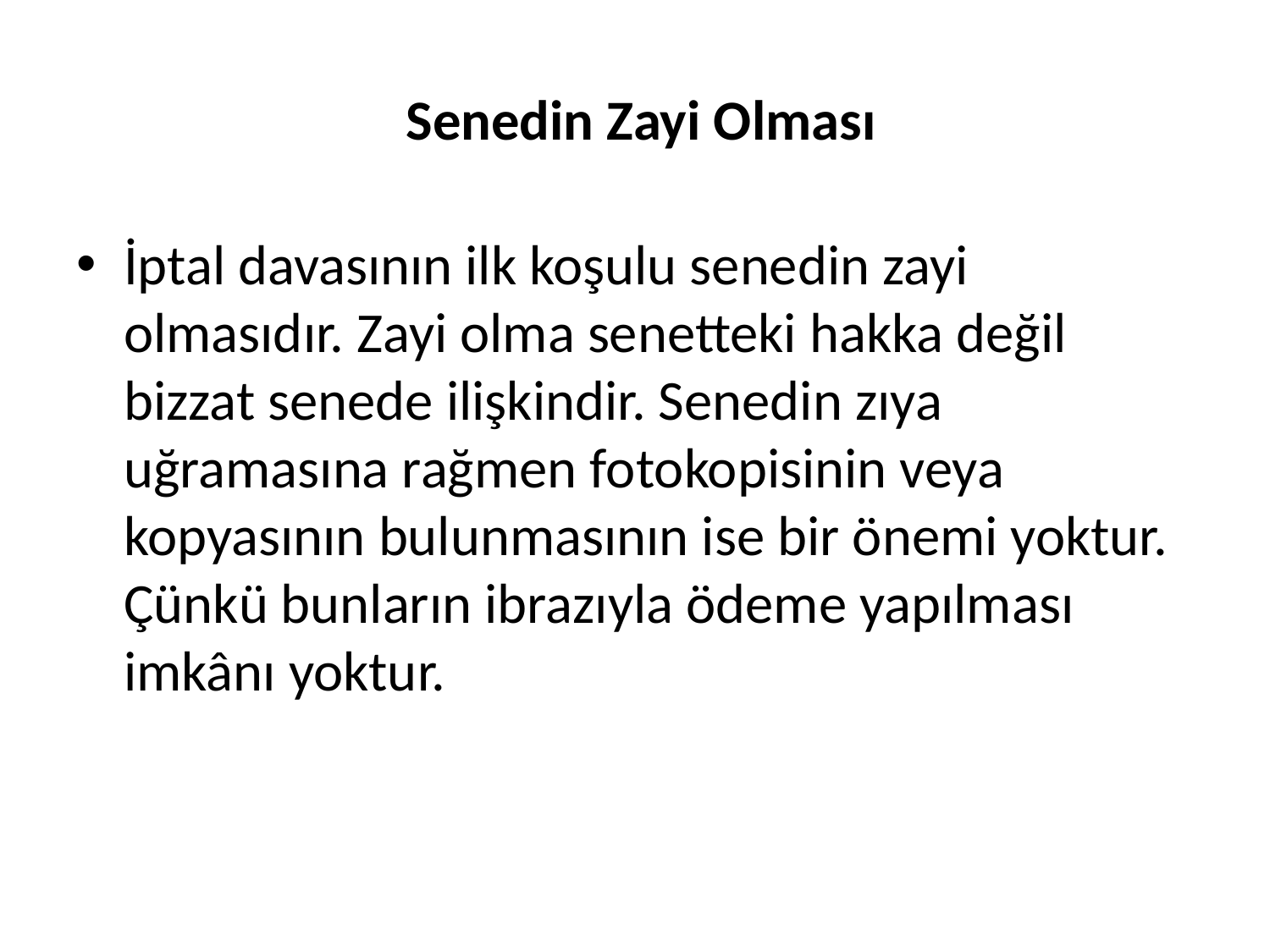

# Senedin Zayi Olması
İptal davasının ilk koşulu senedin zayi olmasıdır. Zayi olma senetteki hakka değil bizzat senede ilişkindir. Senedin zıya uğramasına rağmen fotokopisinin veya kopyasının bulunmasının ise bir önemi yoktur. Çünkü bunların ibrazıyla ödeme yapılması imkânı yoktur.